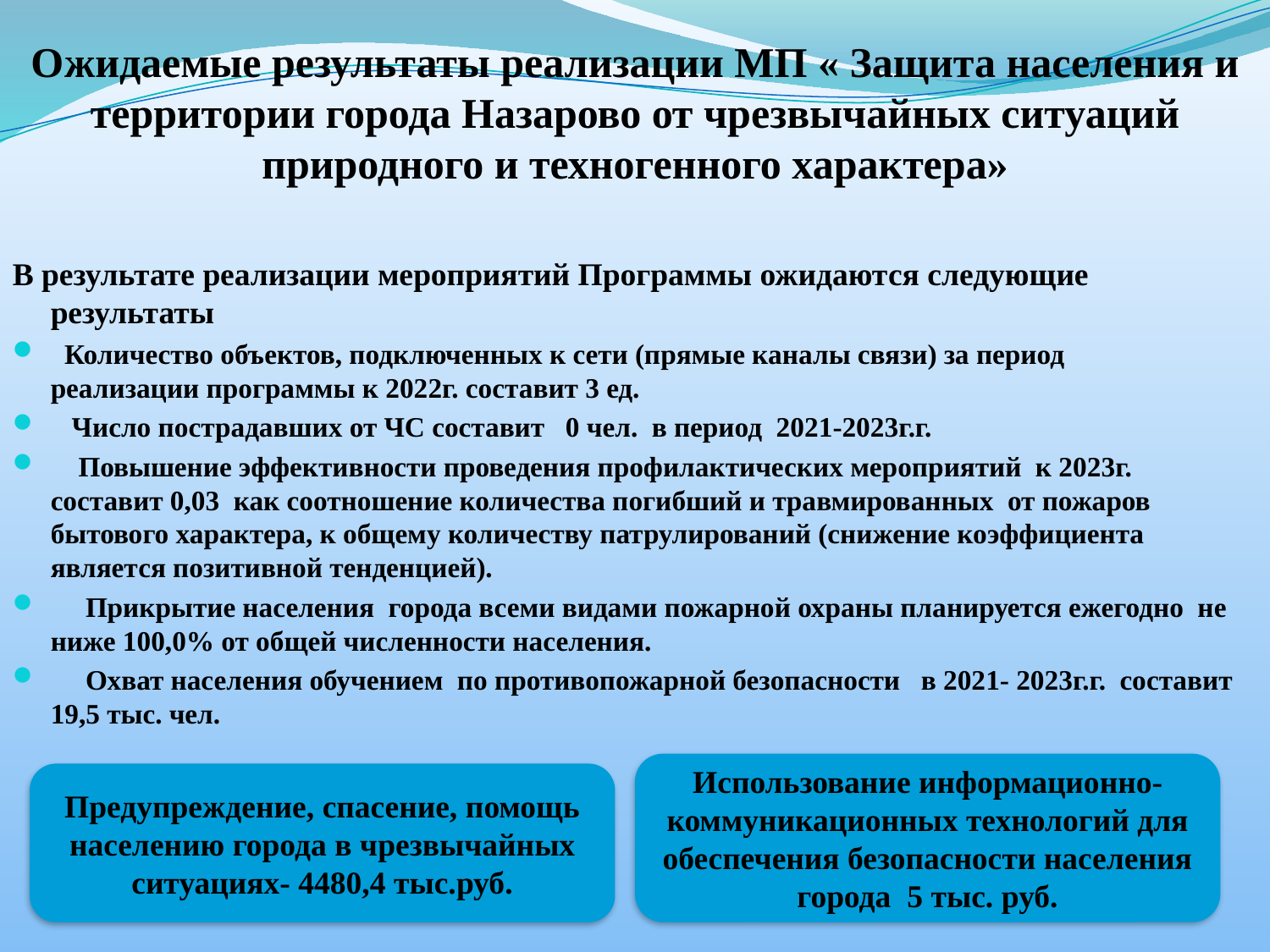

# Ожидаемые результаты реализации МП « Защита населения и территории города Назарово от чрезвычайных ситуаций природного и техногенного характера»
В результате реализации мероприятий Программы ожидаются следующие результаты
  Количество объектов, подключенных к сети (прямые каналы связи) за период        реализации программы к 2022г. составит 3 ед.
   Число пострадавших от ЧС составит   0 чел.  в период  2021-2023г.г.
    Повышение эффективности проведения профилактических мероприятий  к 2023г.  составит 0,03  как соотношение количества погибший и травмированных  от пожаров бытового характера, к общему количеству патрулирований (снижение коэффициента является позитивной тенденцией).
     Прикрытие населения  города всеми видами пожарной охраны планируется ежегодно  не ниже 100,0% от общей численности населения.
     Охват населения обучением  по противопожарной безопасности   в 2021- 2023г.г.  составит 19,5 тыс. чел.

Использование информационно-коммуникационных технологий для обеспечения безопасности населения города  5 тыс. руб.
Предупреждение, спасение, помощь населению города в чрезвычайных ситуациях- 4480,4 тыс.руб.